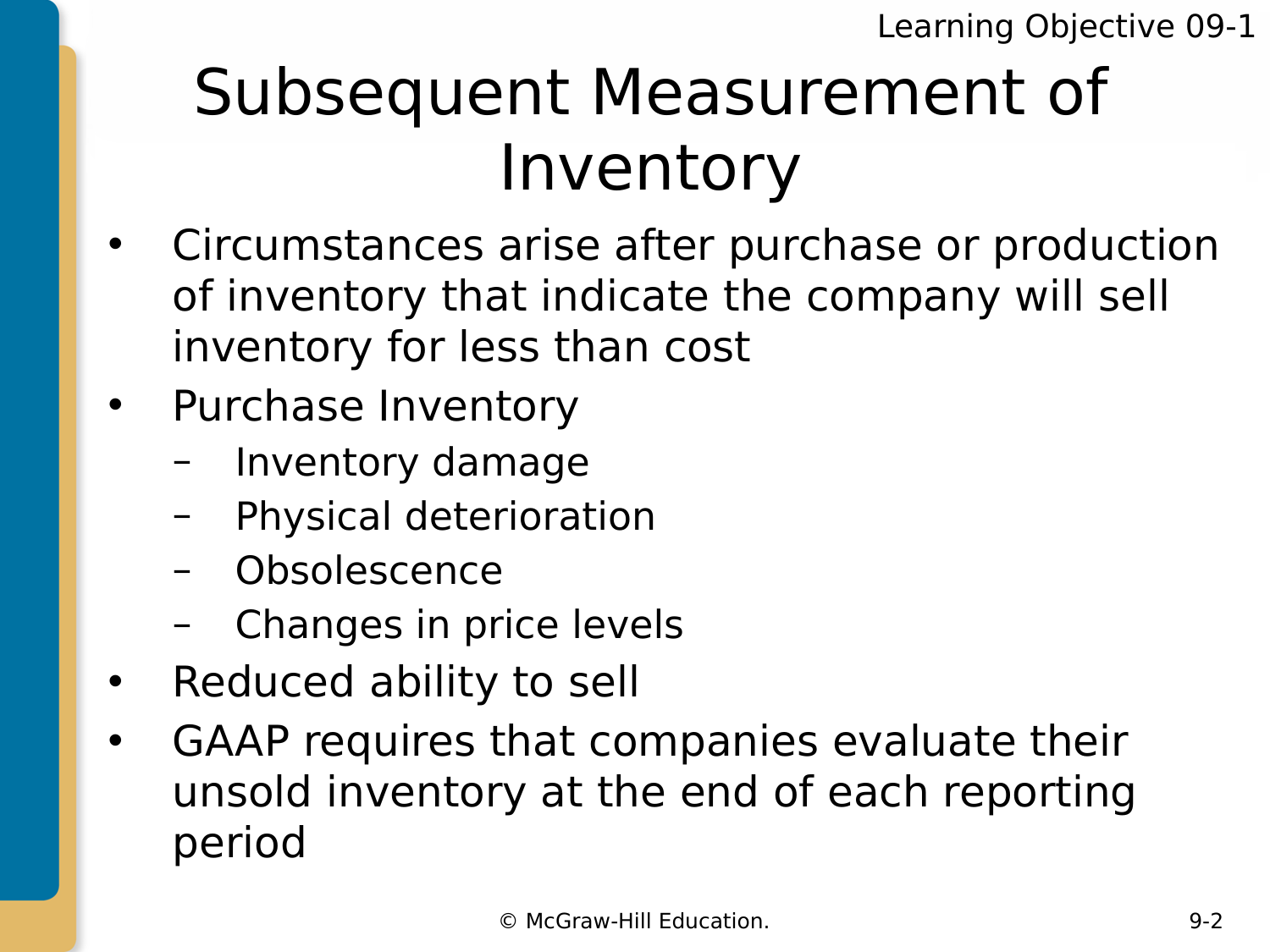

Learning Objective 09-1
# Subsequent Measurement of Inventory
Circumstances arise after purchase or production of inventory that indicate the company will sell inventory for less than cost
Purchase Inventory
Inventory damage
Physical deterioration
Obsolescence
Changes in price levels
Reduced ability to sell
GAAP requires that companies evaluate their unsold inventory at the end of each reporting period